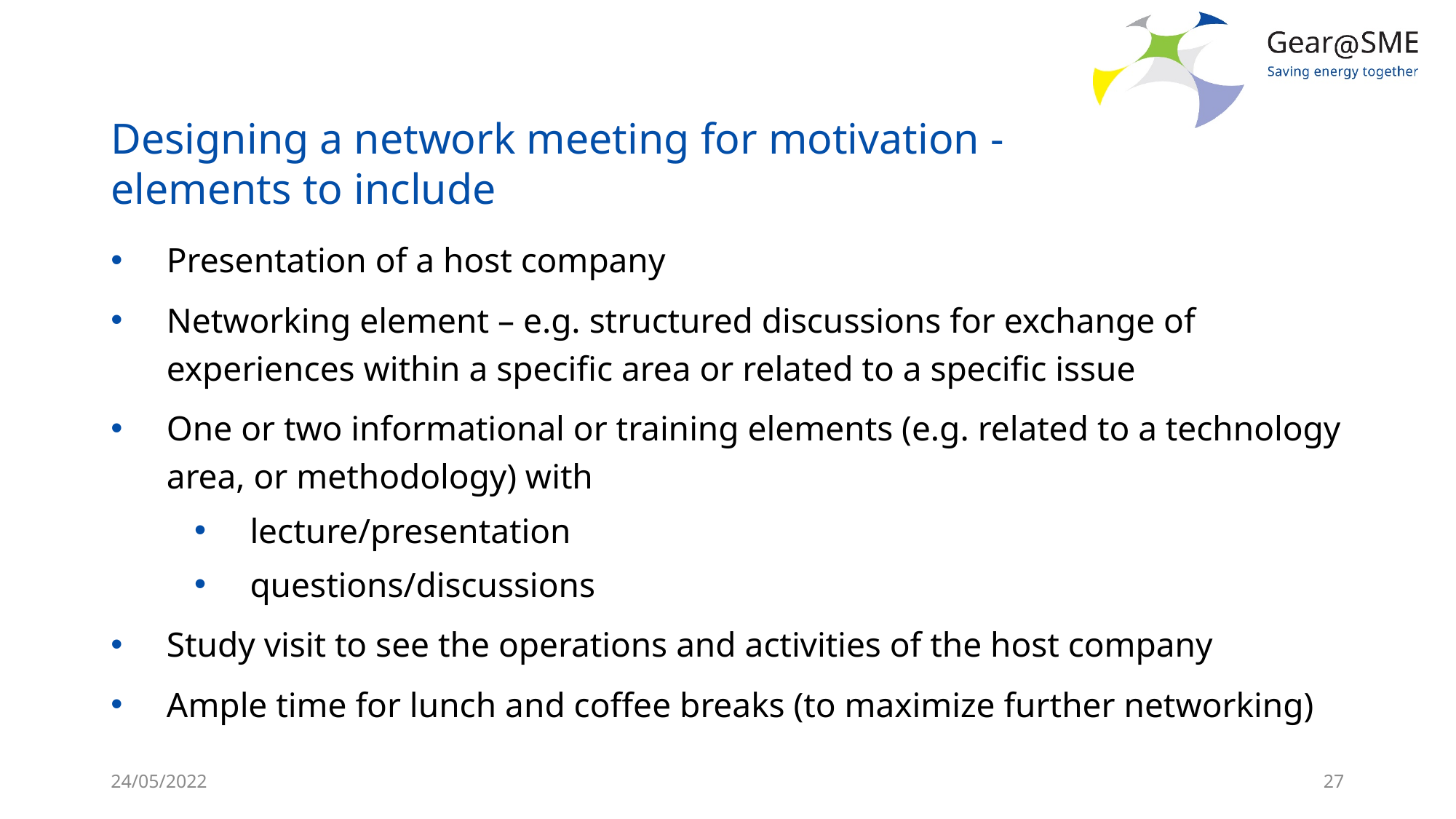

# Designing a network meeting for motivation - elements to include
Presentation of a host company
Networking element – e.g. structured discussions for exchange of experiences within a specific area or related to a specific issue
One or two informational or training elements (e.g. related to a technology area, or methodology) with
lecture/presentation
questions/discussions
Study visit to see the operations and activities of the host company
Ample time for lunch and coffee breaks (to maximize further networking)

24/05/2022
27